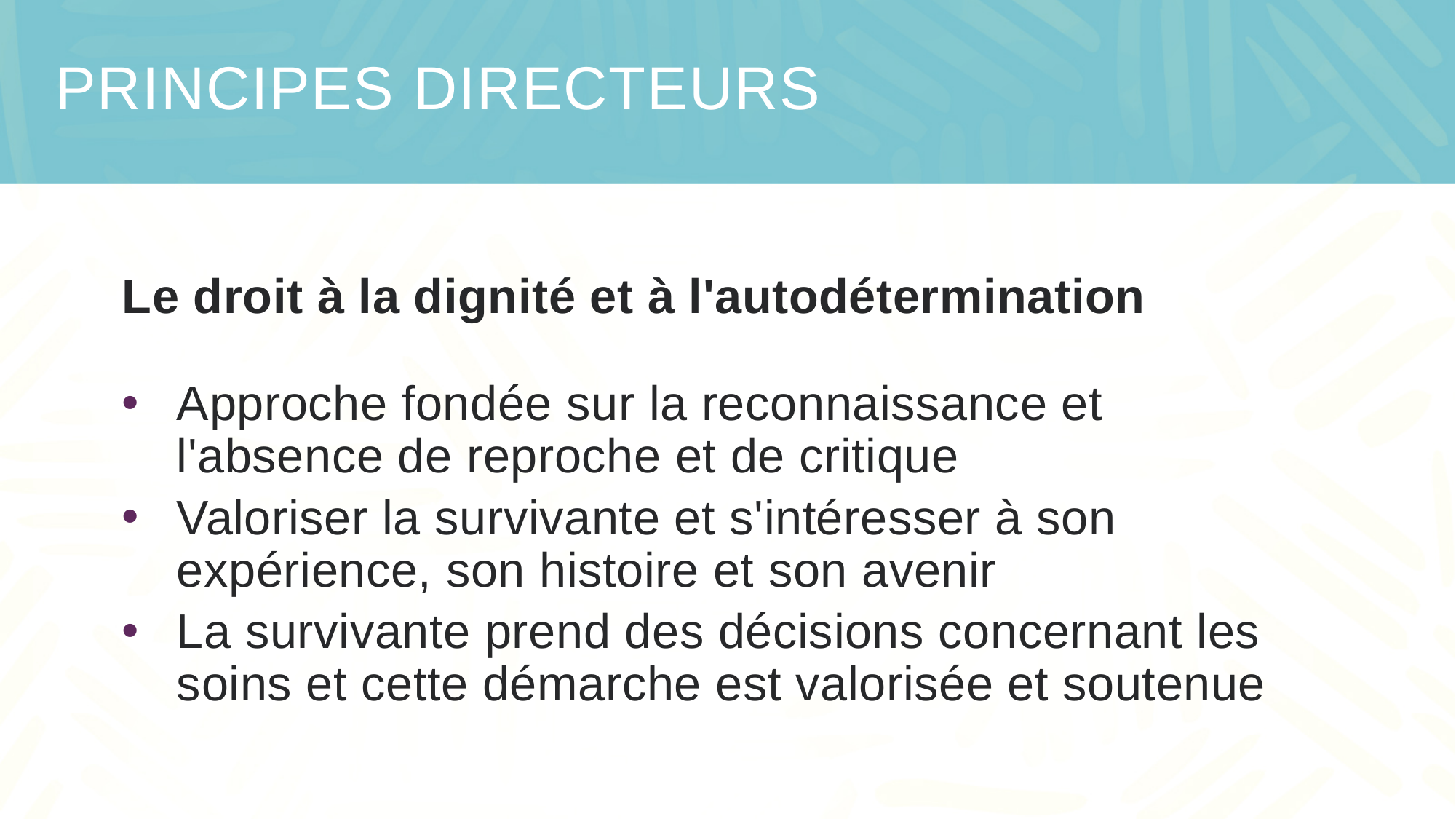

# Principes directeurs
Le droit à la dignité et à l'autodétermination

Approche fondée sur la reconnaissance et l'absence de reproche et de critique
Valoriser la survivante et s'intéresser à son expérience, son histoire et son avenir
La survivante prend des décisions concernant les soins et cette démarche est valorisée et soutenue